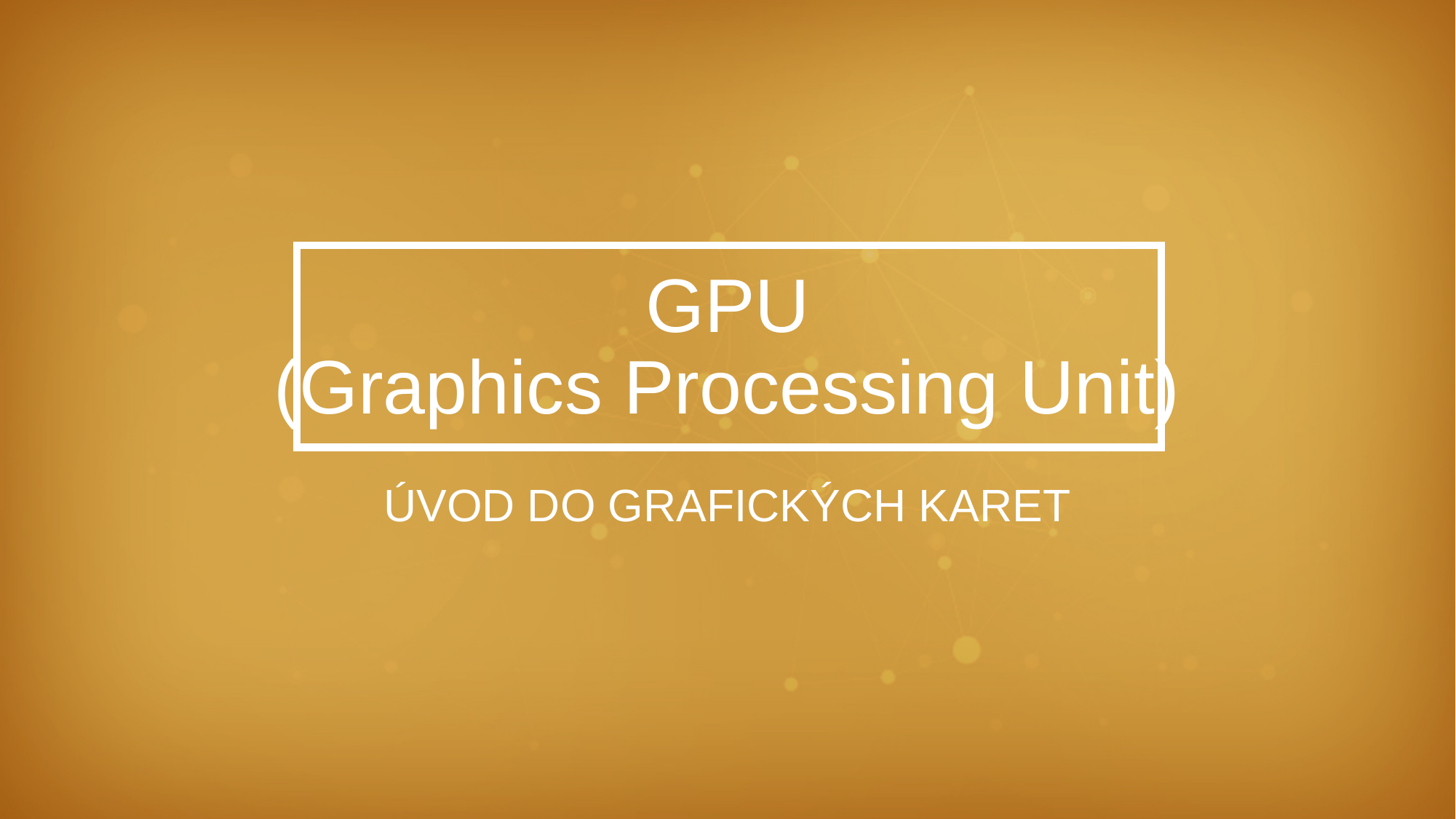

# GPU (Graphics Processing Unit)
ÚVOD DO GRAFICKÝCH KARET